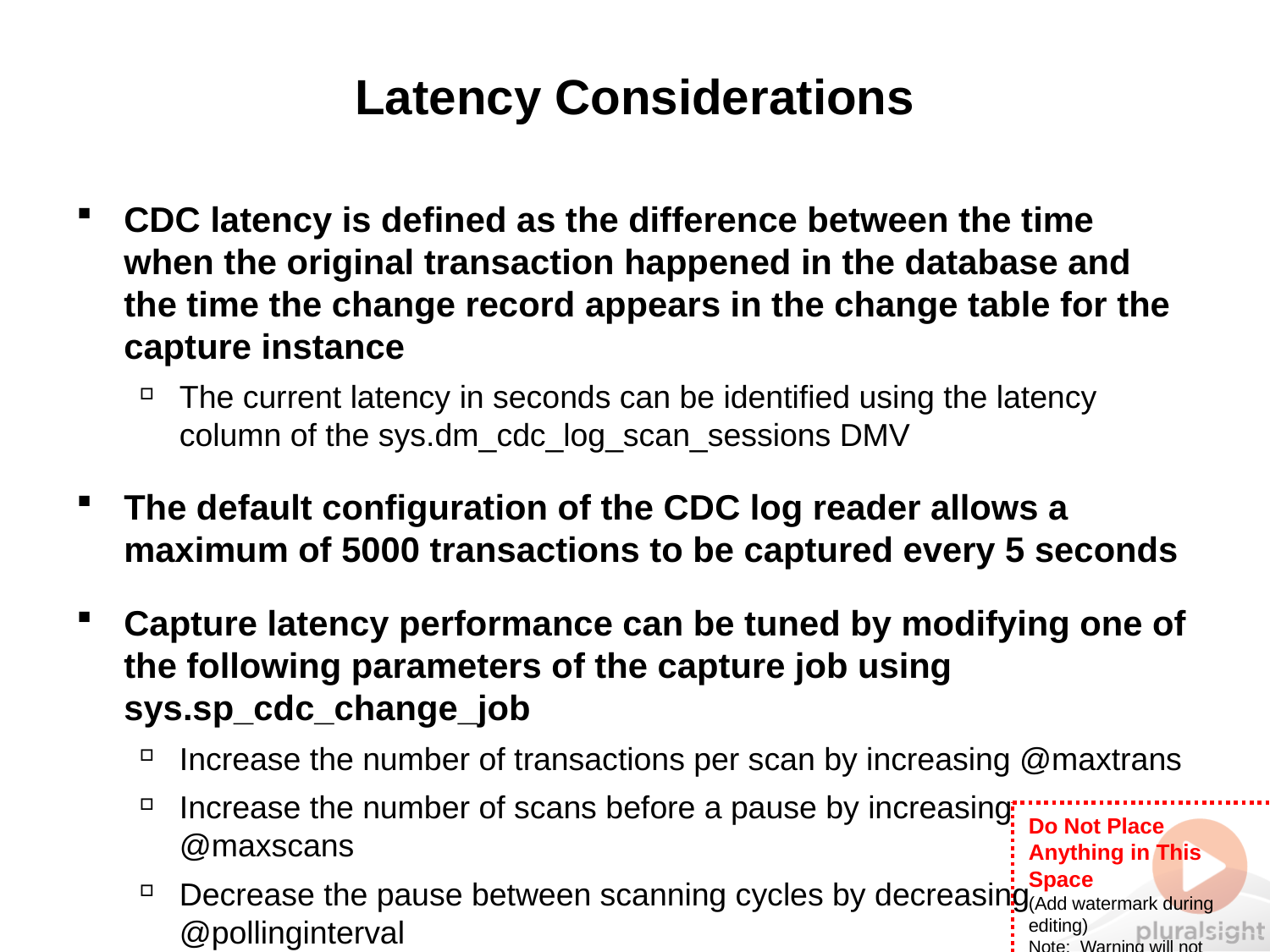

# Latency Considerations
CDC latency is defined as the difference between the time when the original transaction happened in the database and the time the change record appears in the change table for the capture instance
The current latency in seconds can be identified using the latency column of the sys.dm_cdc_log_scan_sessions DMV
The default configuration of the CDC log reader allows a maximum of 5000 transactions to be captured every 5 seconds
Capture latency performance can be tuned by modifying one of the following parameters of the capture job using sys.sp_cdc_change_job
Increase the number of transactions per scan by increasing @maxtrans
Increase the number of scans before a pause by increasing @maxscans
Decrease the pause between scanning cycles by decreasing @pollinginterval